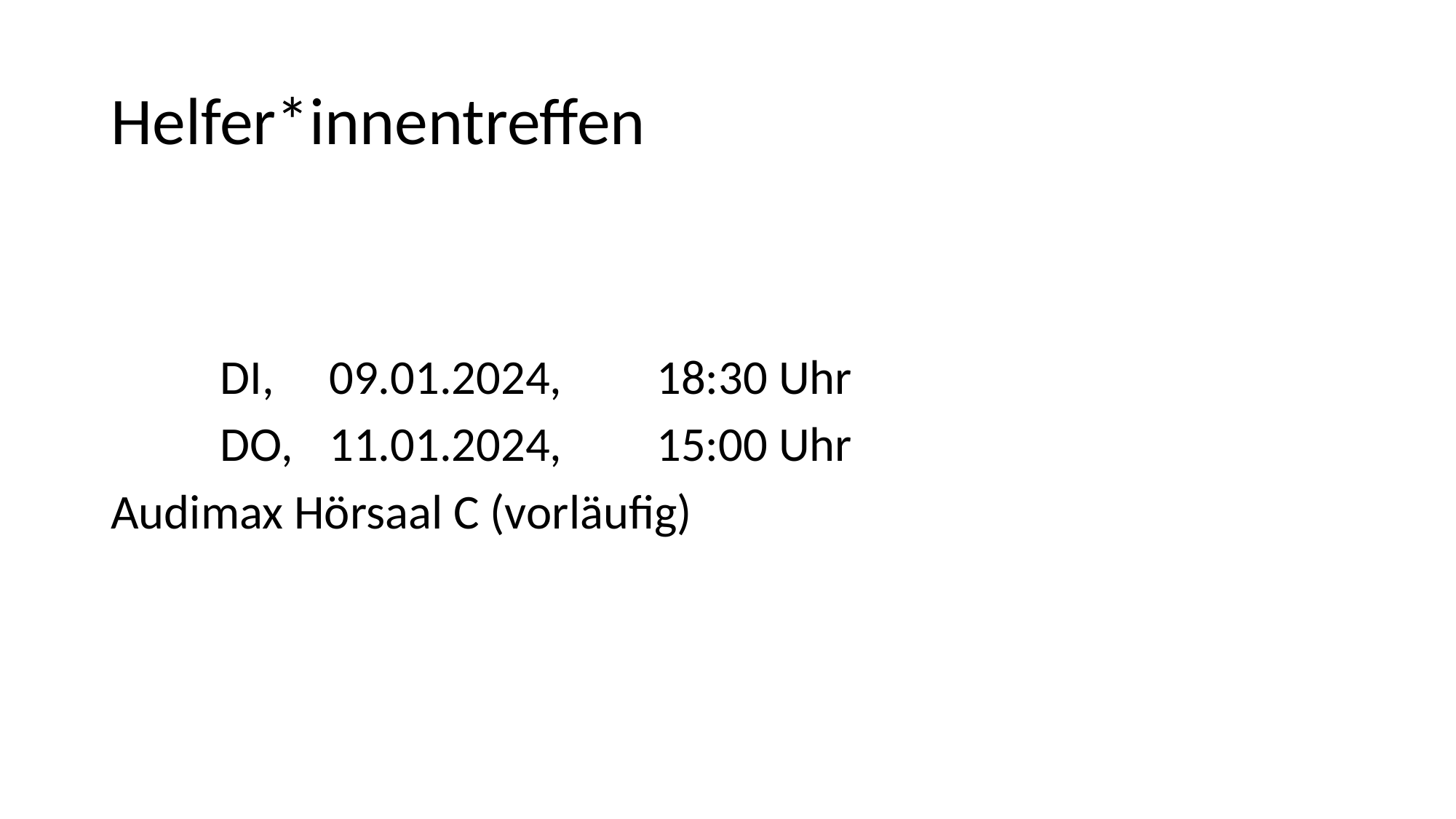

# Helfer*innentreffen

	DI, 	09.01.2024, 	18:30 Uhr
	DO,	11.01.2024,	15:00 Uhr
Audimax Hörsaal C (vorläufig)